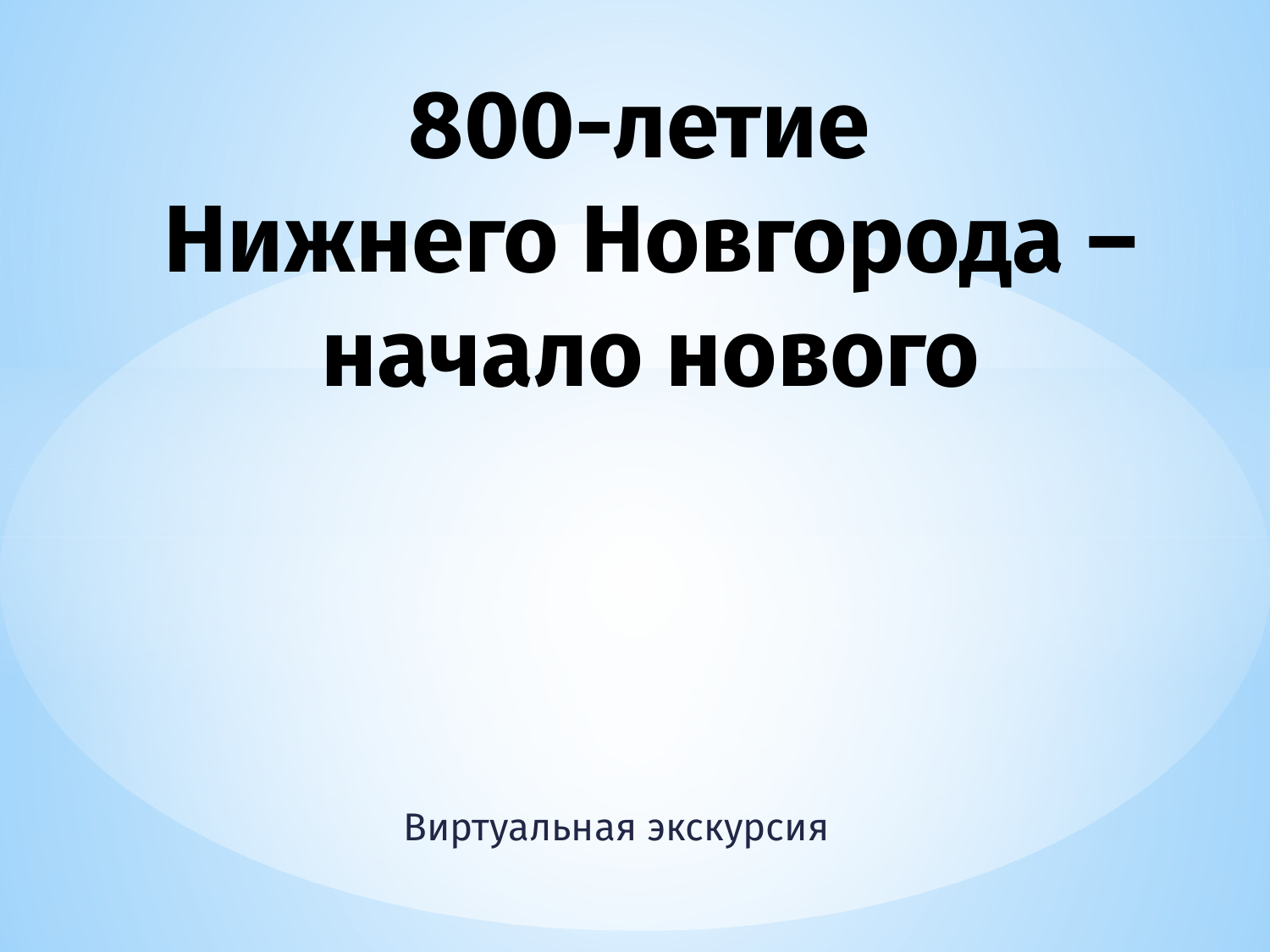

# 800-летие Нижнего Новгорода – начало нового
Виртуальная экскурсия